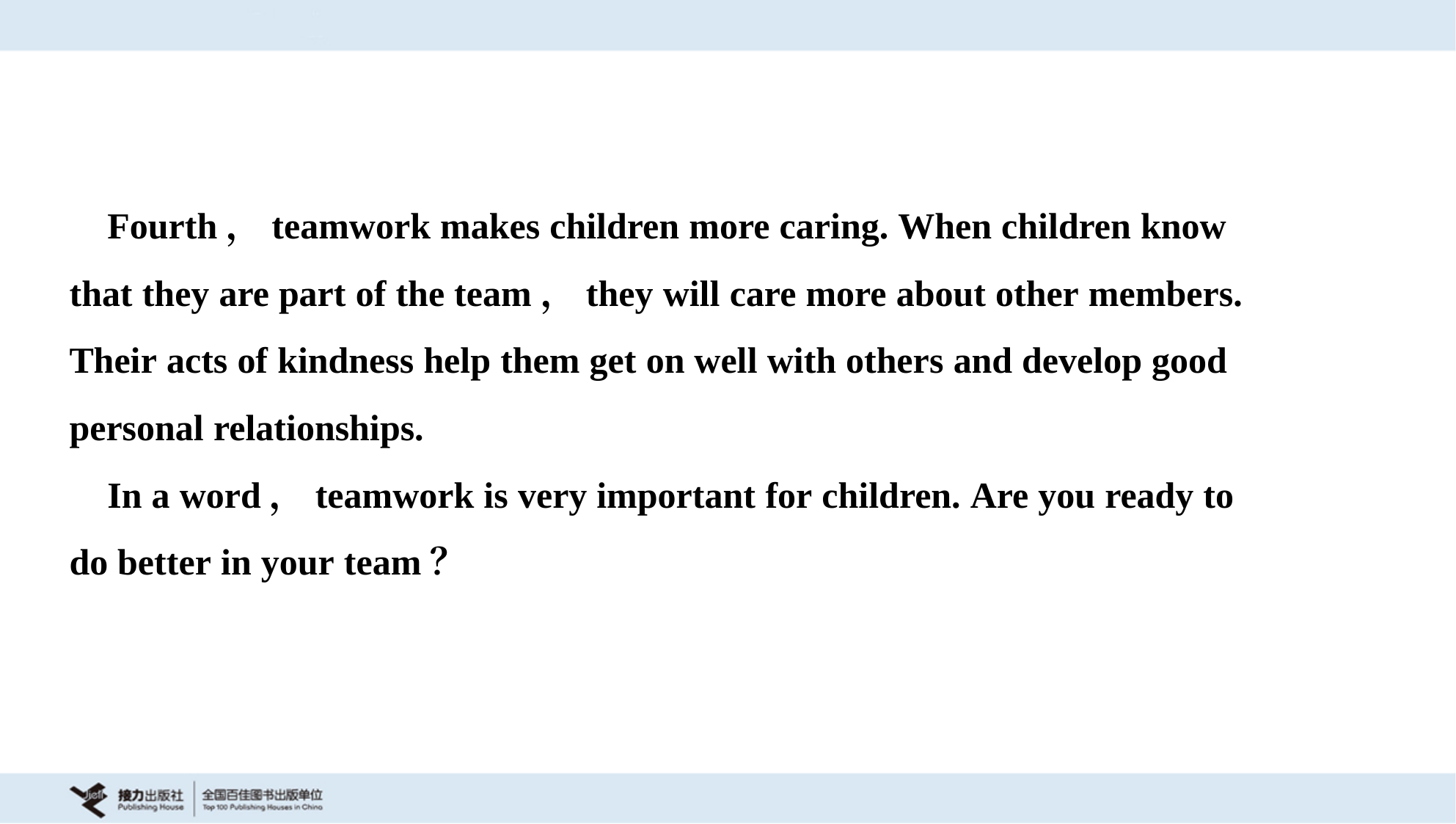

Fourth，teamwork makes children more caring. When children know
that they are part of the team，they will care more about other members.
Their acts of kindness help them get on well with others and develop good
personal relationships.
    In a word，teamwork is very important for children. Are you ready to
do better in your team？